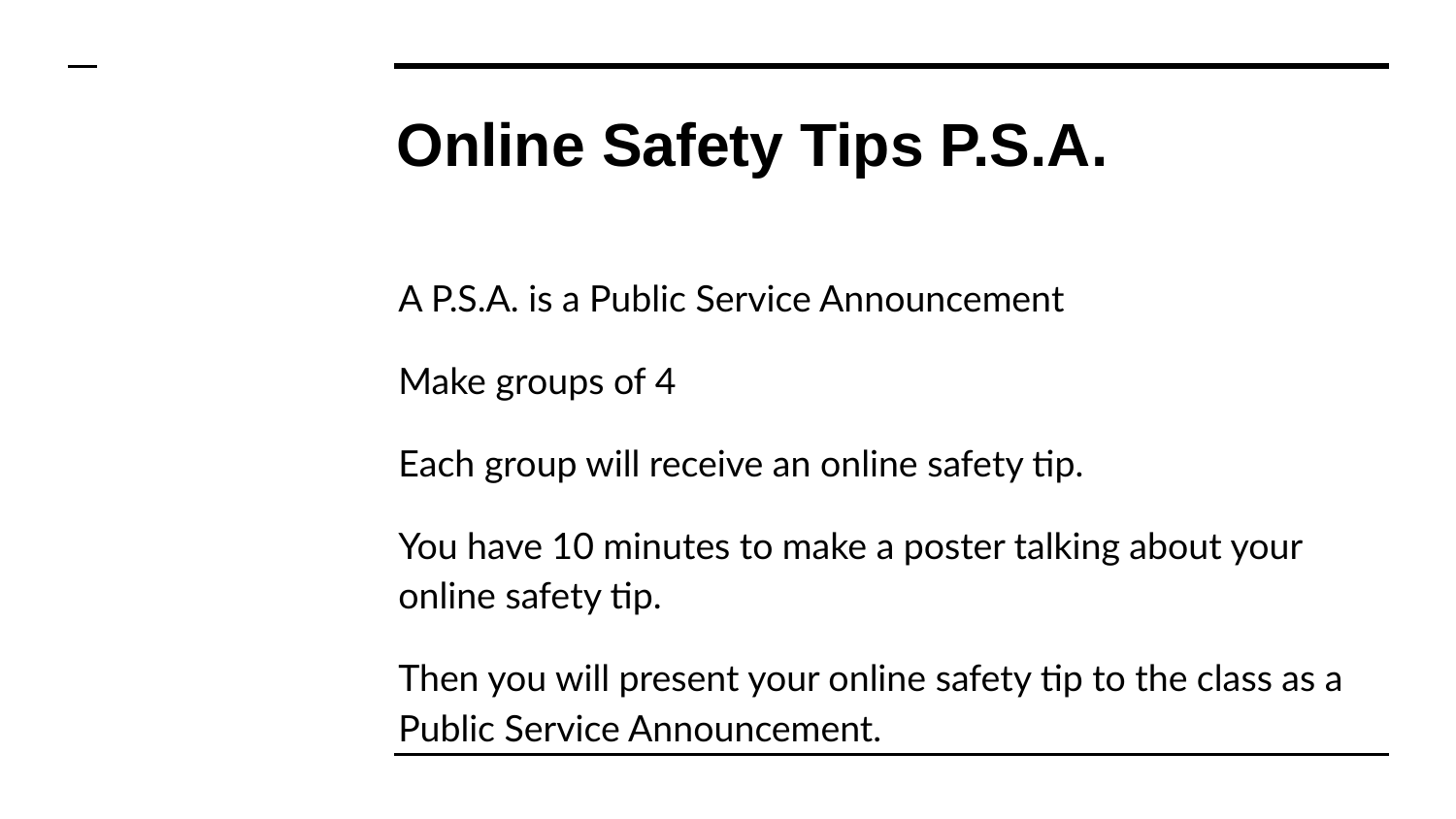

# Online Safety Tips P.S.A.
A P.S.A. is a Public Service Announcement
Make groups of 4
Each group will receive an online safety tip.
You have 10 minutes to make a poster talking about your online safety tip.
Then you will present your online safety tip to the class as a Public Service Announcement.